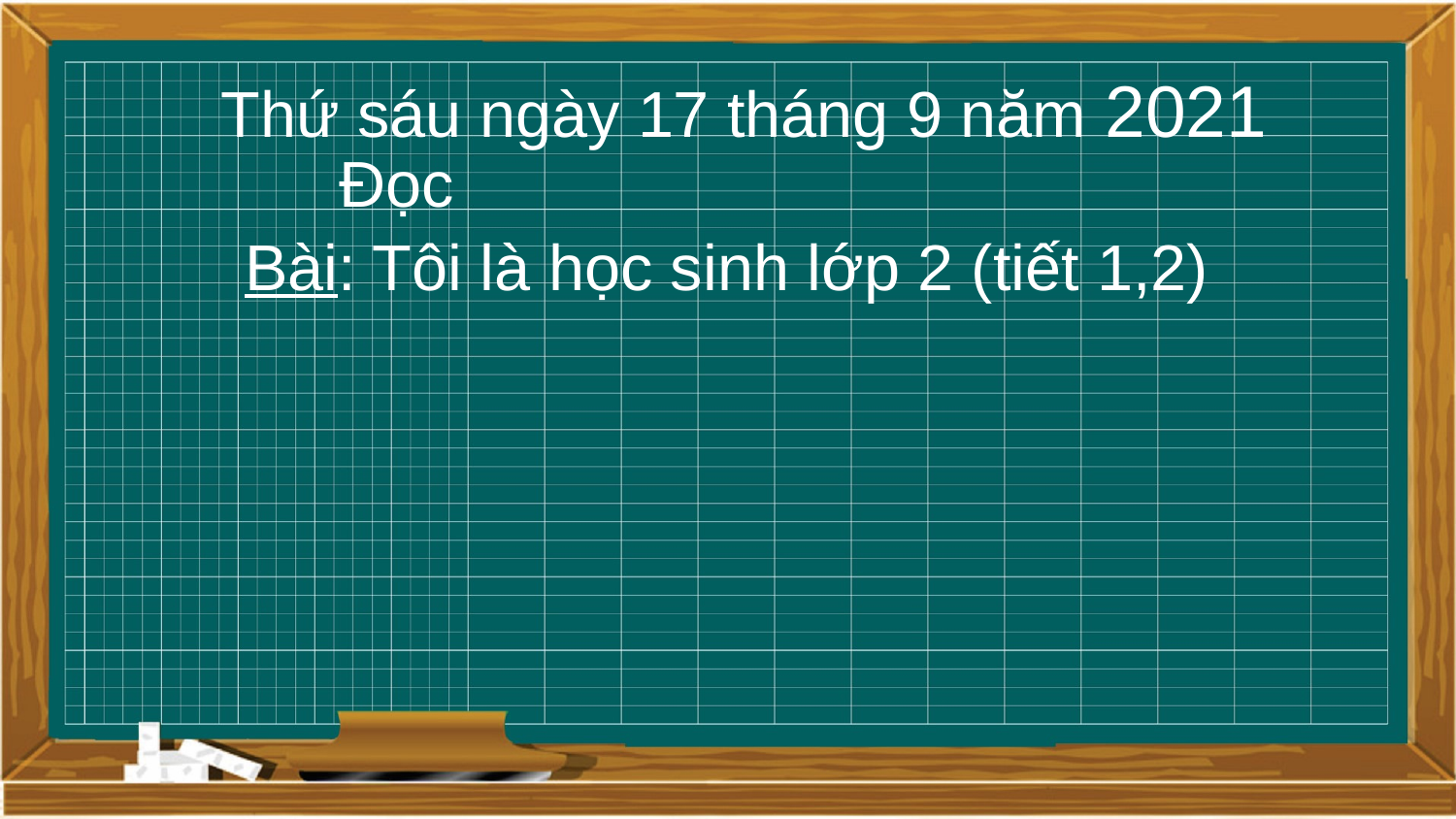

Thứ sáu ngày 17 tháng 9 năm 2021
      Đọc
Bài: Tôi là học sinh lớp 2 (tiết 1,2)